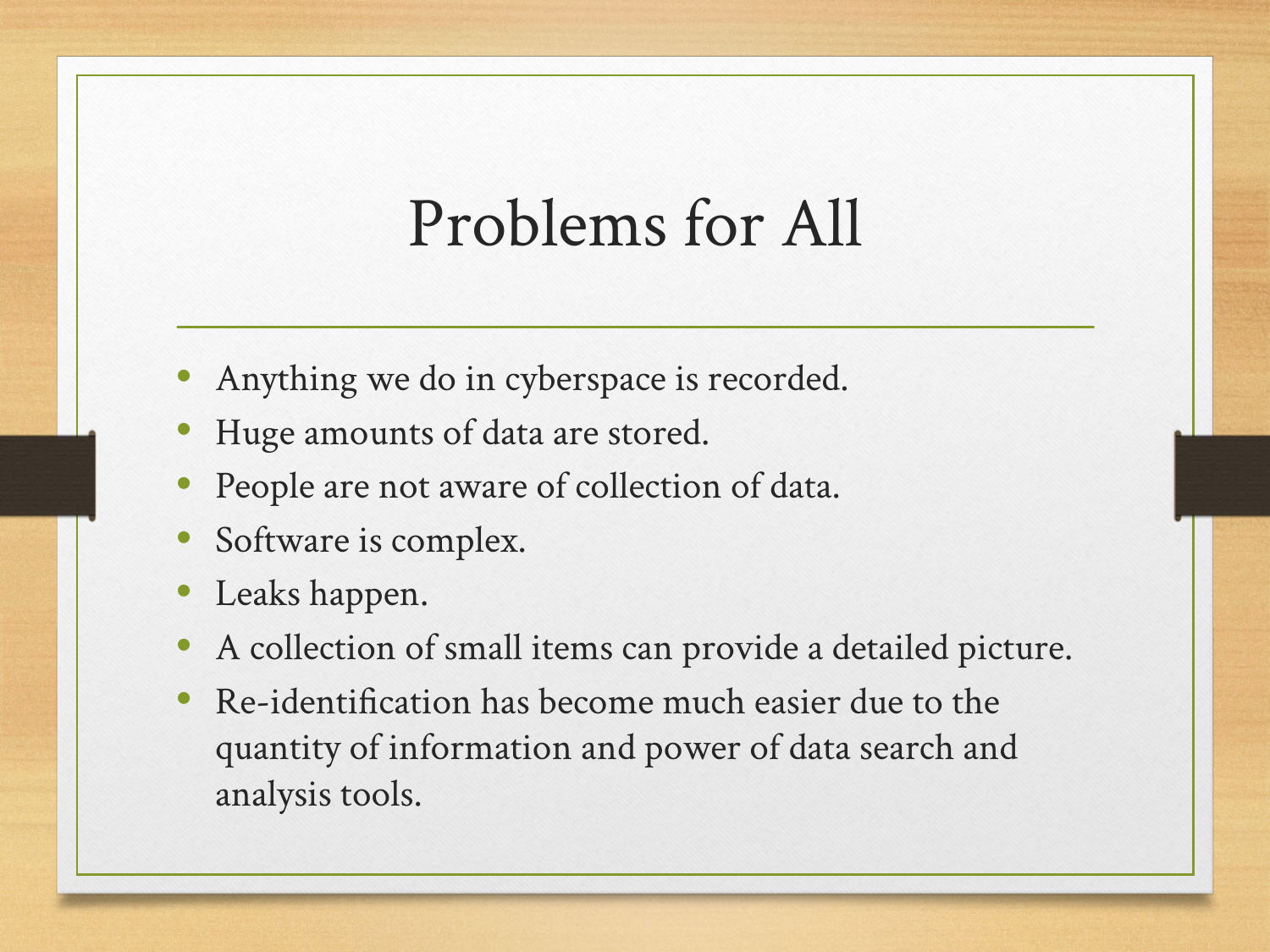

# Problems for All
Anything we do in cyberspace is recorded.
Huge amounts of data are stored.
People are not aware of collection of data.
Software is complex.
Leaks happen.
A collection of small items can provide a detailed picture.
Re-identification has become much easier due to the quantity of information and power of data search and analysis tools.